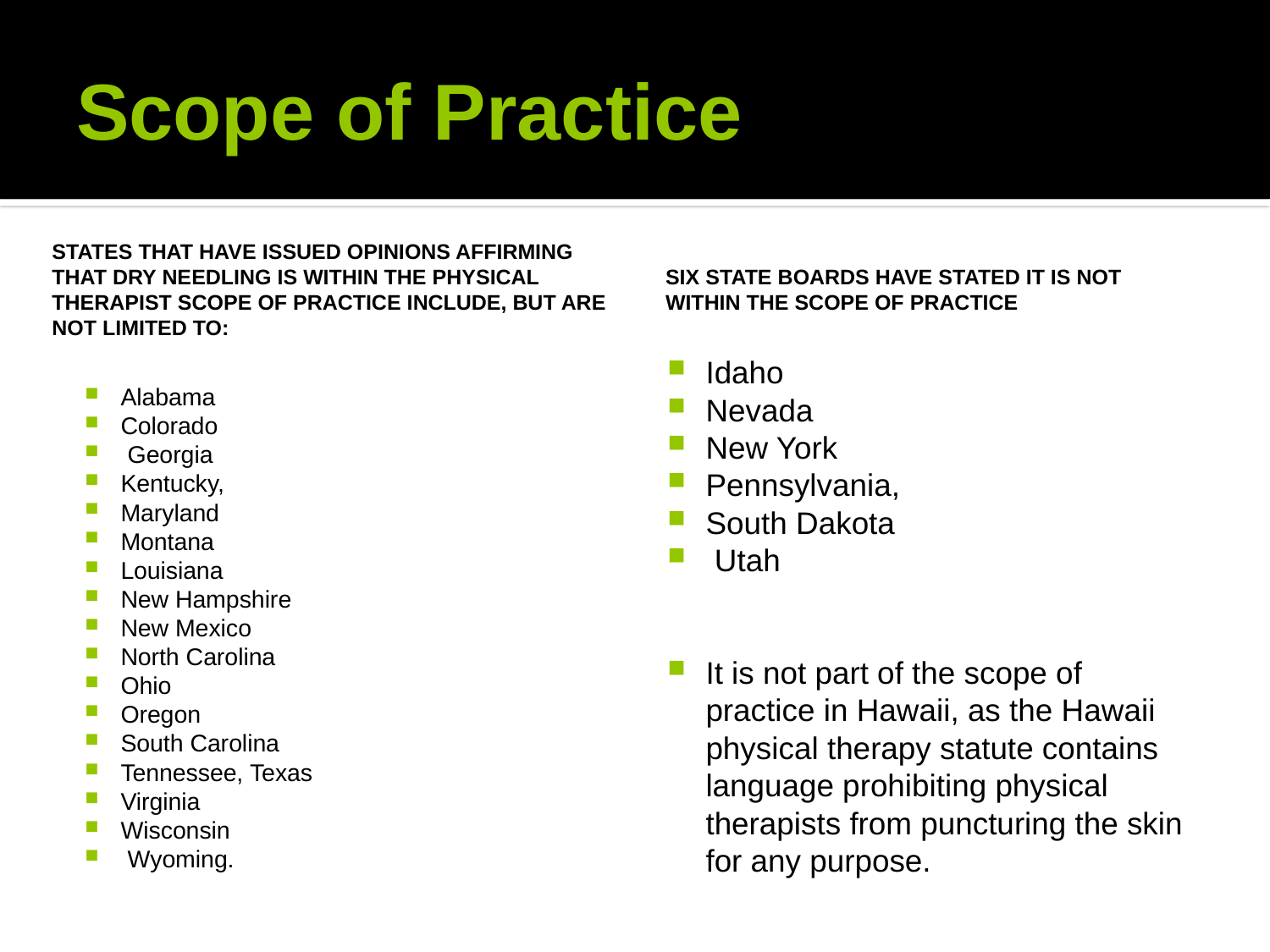

# Scope of Practice
states that have issued opinions affirming that dry needling is within the physical therapist scope of practice include, but are not limited to:
Six state boards have stated it is not within the scope of practice

Alabama
Colorado
 Georgia
Kentucky,
Maryland
Montana
Louisiana
New Hampshire
New Mexico
North Carolina
Ohio
Oregon
South Carolina
Tennessee, Texas
Virginia
Wisconsin
 Wyoming.
Idaho
Nevada
New York
Pennsylvania,
South Dakota
 Utah

It is not part of the scope of practice in Hawaii, as the Hawaii physical therapy statute contains language prohibiting physical therapists from puncturing the skin for any purpose.